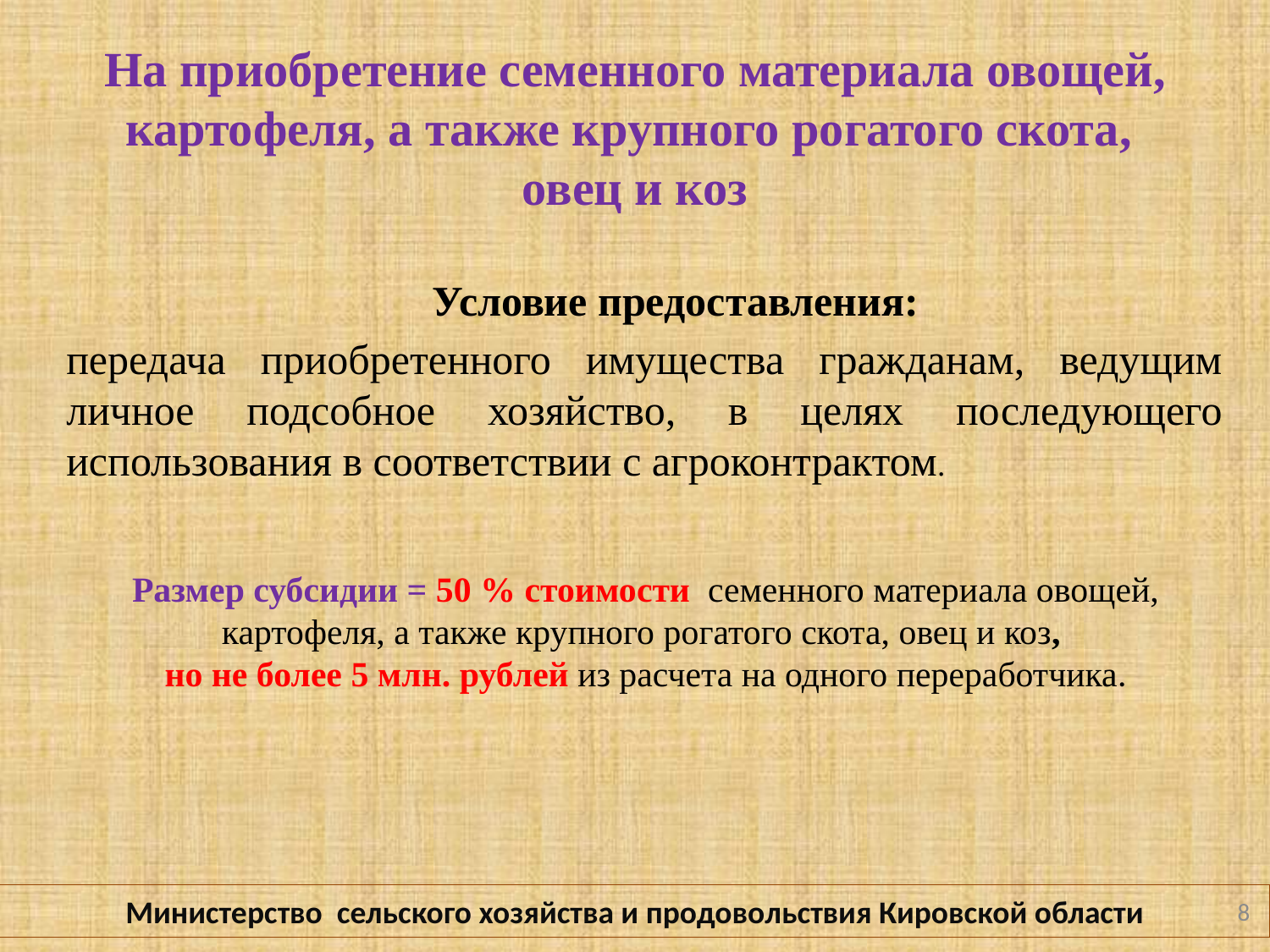

На приобретение семенного материала овощей, картофеля, а также крупного рогатого скота,
овец и коз

Условие предоставления:

передача приобретенного имущества гражданам, ведущим личное подсобное хозяйство, в целях последующего использования в соответствии с агроконтрактом.

Размер субсидии = 50 % стоимости  семенного материала овощей, картофеля, а также крупного рогатого скота, овец и коз,
но не более 5 млн. рублей из расчета на одного переработчика.

Министерство  сельского хозяйства и продовольствия Кировской области
8